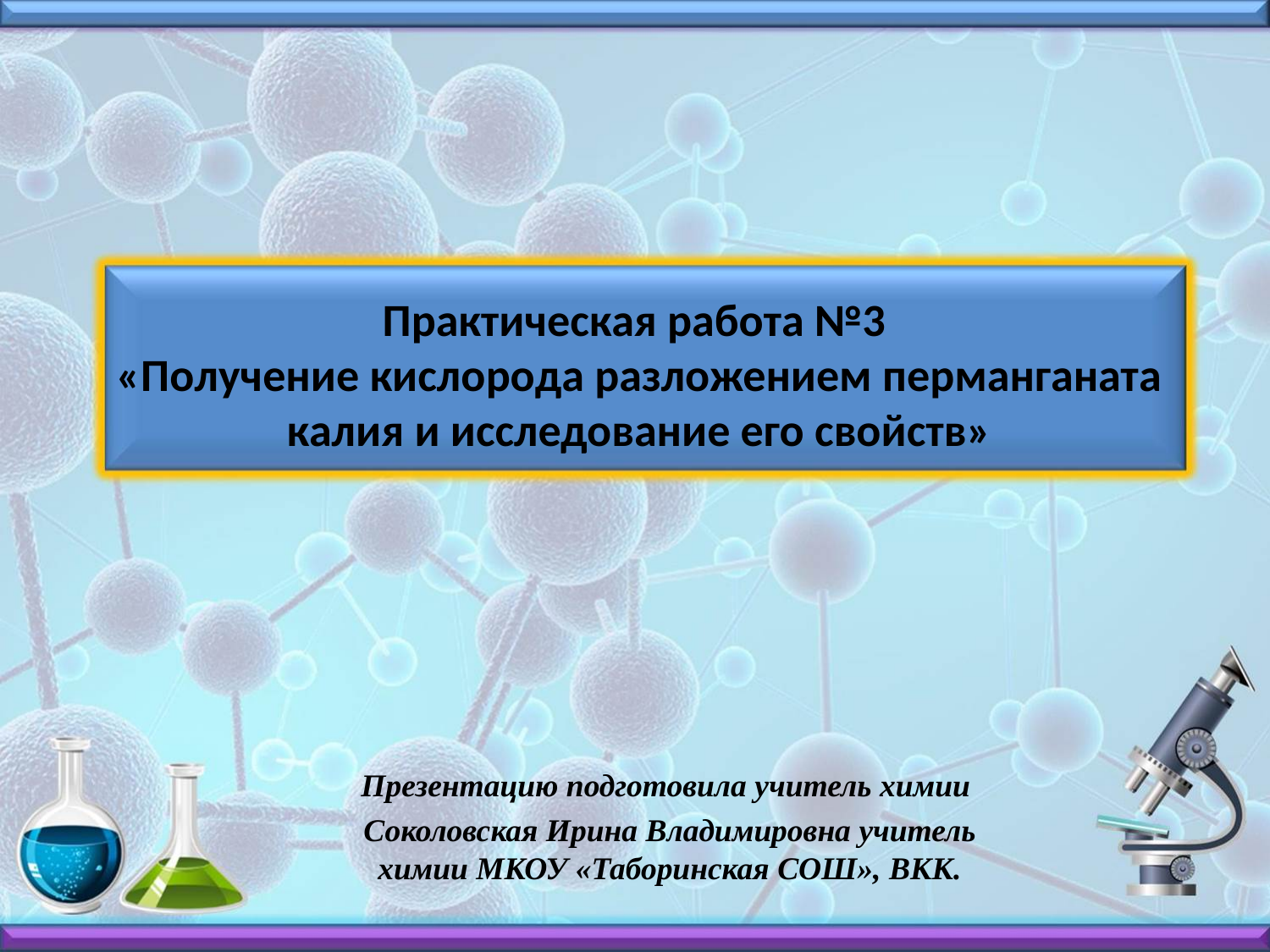

# Практическая работа №3 «Получение кислорода разложением перманганата калия и исследование его свойств»
Презентацию подготовила учитель химии
Соколовская Ирина Владимировна учитель химии МКОУ «Таборинская СОШ», ВКК.